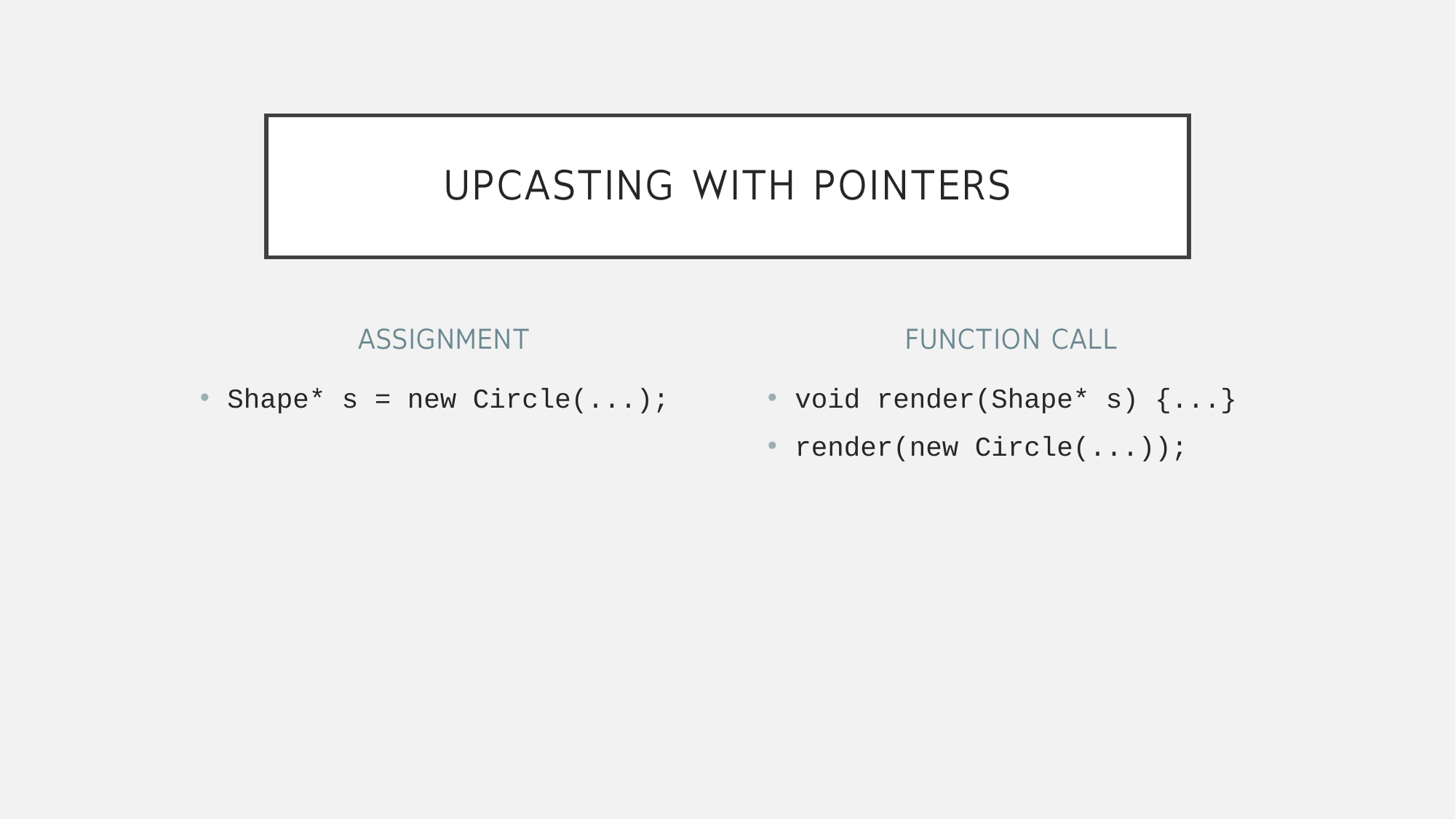

# Upcasting with pointers
Assignment
Function call
Shape* s = new Circle(...);
void render(Shape* s) {...}
render(new Circle(...));